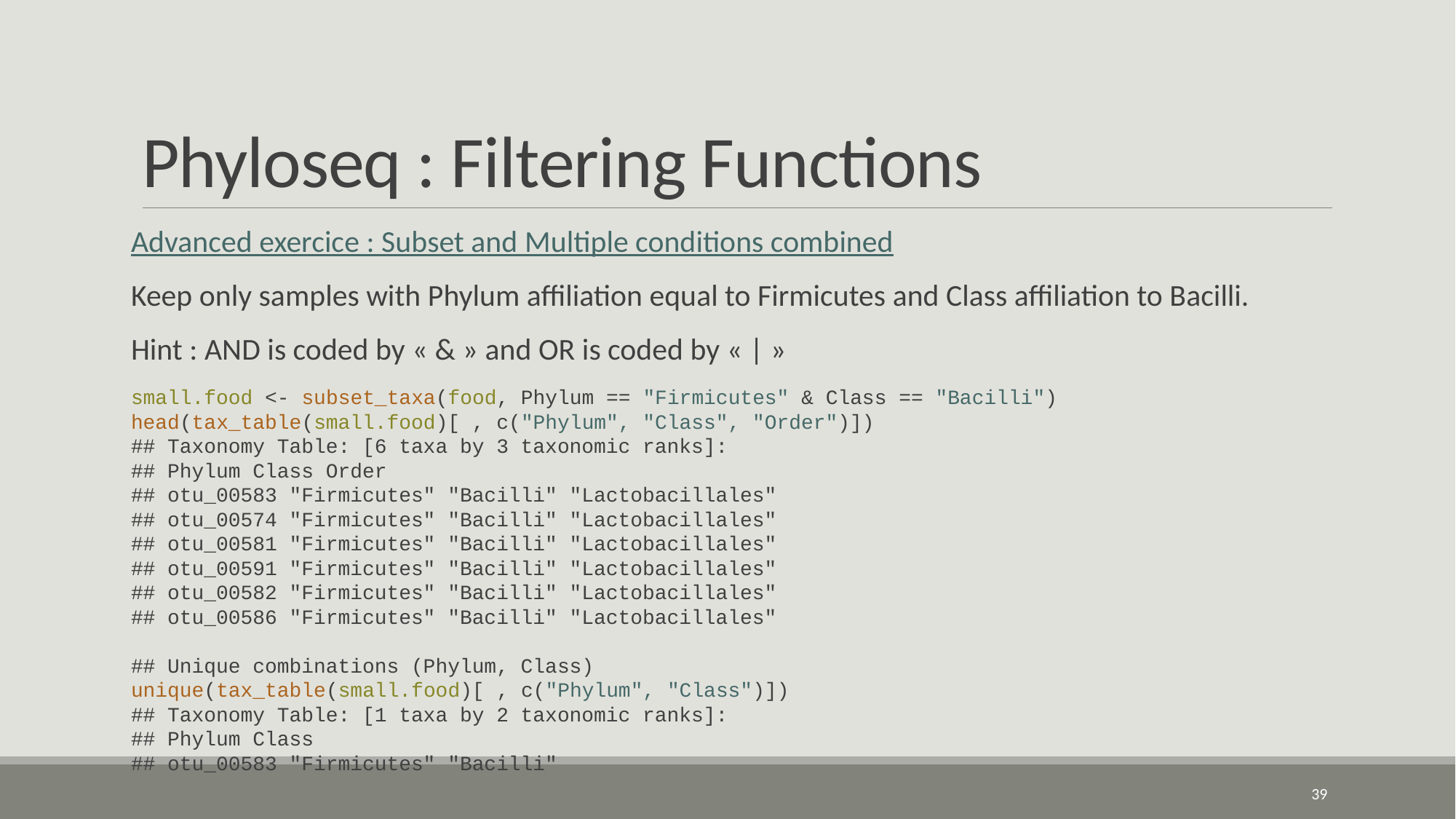

# Phyloseq : Filtering Functions
Advanced exercice : Subset and Multiple conditions combined
Keep only samples with Phylum affiliation equal to Firmicutes and Class affiliation to Bacilli.
Hint : AND is coded by « & » and OR is coded by « | »

small.food <- subset_taxa(food, Phylum == "Firmicutes" & Class == "Bacilli")
head(tax_table(small.food)[ , c("Phylum", "Class", "Order")])
## Taxonomy Table: [6 taxa by 3 taxonomic ranks]:
## Phylum Class Order
## otu_00583 "Firmicutes" "Bacilli" "Lactobacillales"
## otu_00574 "Firmicutes" "Bacilli" "Lactobacillales"
## otu_00581 "Firmicutes" "Bacilli" "Lactobacillales"
## otu_00591 "Firmicutes" "Bacilli" "Lactobacillales"
## otu_00582 "Firmicutes" "Bacilli" "Lactobacillales"
## otu_00586 "Firmicutes" "Bacilli" "Lactobacillales"

## Unique combinations (Phylum, Class)
unique(tax_table(small.food)[ , c("Phylum", "Class")])
## Taxonomy Table: [1 taxa by 2 taxonomic ranks]:
## Phylum Class
## otu_00583 "Firmicutes" "Bacilli"
39